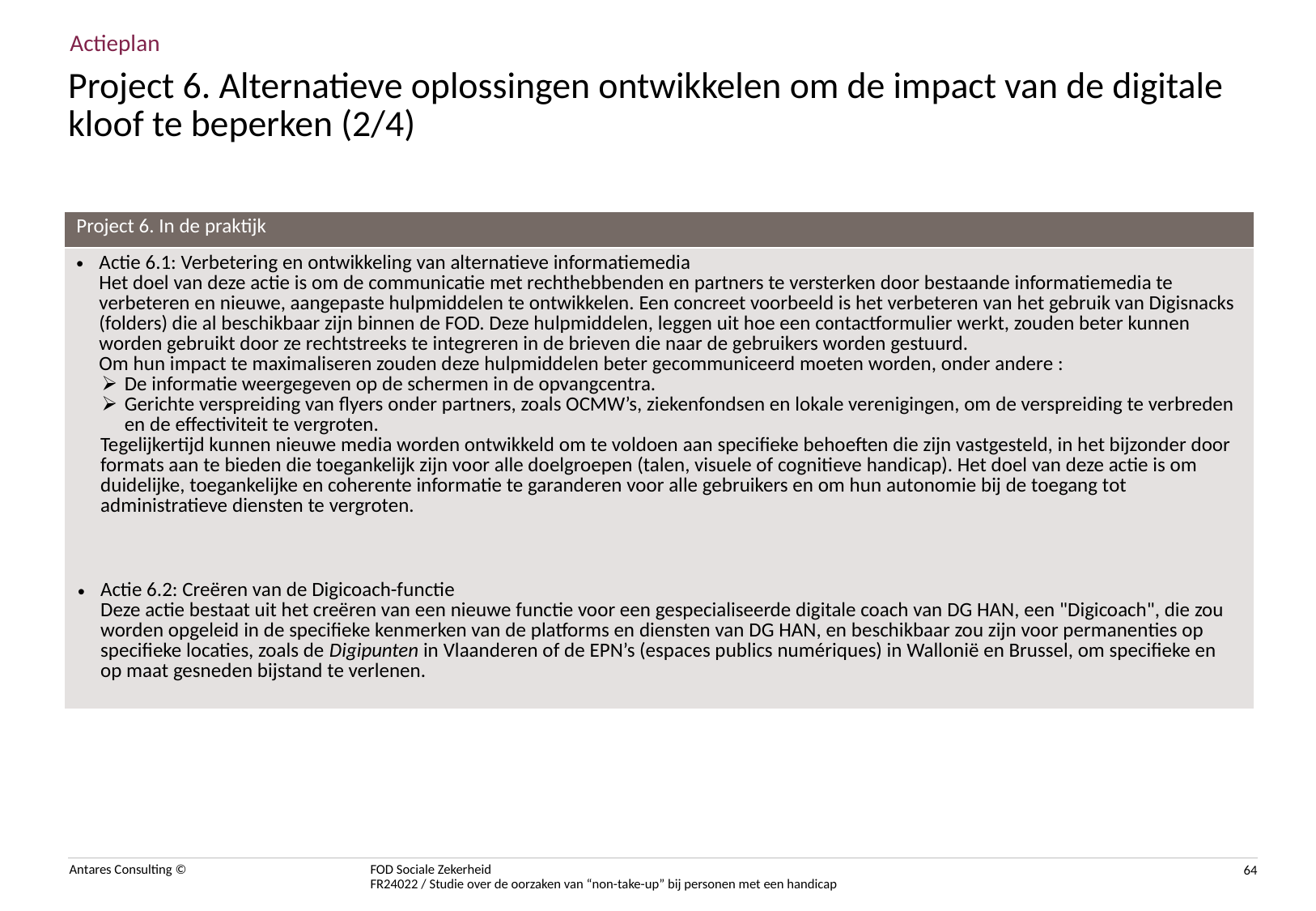

Actieplan
# Project 6. Alternatieve oplossingen ontwikkelen om de impact van de digitale kloof te beperken (2/4)
| Project 6. In de praktijk |
| --- |
| Actie 6.1: Verbetering en ontwikkeling van alternatieve informatiemedia Het doel van deze actie is om de communicatie met rechthebbenden en partners te versterken door bestaande informatiemedia te verbeteren en nieuwe, aangepaste hulpmiddelen te ontwikkelen. Een concreet voorbeeld is het verbeteren van het gebruik van Digisnacks (folders) die al beschikbaar zijn binnen de FOD. Deze hulpmiddelen, leggen uit hoe een contactformulier werkt, zouden beter kunnen worden gebruikt door ze rechtstreeks te integreren in de brieven die naar de gebruikers worden gestuurd. Om hun impact te maximaliseren zouden deze hulpmiddelen beter gecommuniceerd moeten worden, onder andere : De informatie weergegeven op de schermen in de opvangcentra. Gerichte verspreiding van flyers onder partners, zoals OCMW’s, ziekenfondsen en lokale verenigingen, om de verspreiding te verbreden en de effectiviteit te vergroten. Tegelijkertijd kunnen nieuwe media worden ontwikkeld om te voldoen aan specifieke behoeften die zijn vastgesteld, in het bijzonder door formats aan te bieden die toegankelijk zijn voor alle doelgroepen (talen, visuele of cognitieve handicap). Het doel van deze actie is om duidelijke, toegankelijke en coherente informatie te garanderen voor alle gebruikers en om hun autonomie bij de toegang tot administratieve diensten te vergroten. |
| Actie 6.2: Creëren van de Digicoach-functie Deze actie bestaat uit het creëren van een nieuwe functie voor een gespecialiseerde digitale coach van DG HAN, een "Digicoach", die zou worden opgeleid in de specifieke kenmerken van de platforms en diensten van DG HAN, en beschikbaar zou zijn voor permanenties op specifieke locaties, zoals de Digipunten in Vlaanderen of de EPN’s (espaces publics numériques) in Wallonië en Brussel, om specifieke en op maat gesneden bijstand te verlenen. |